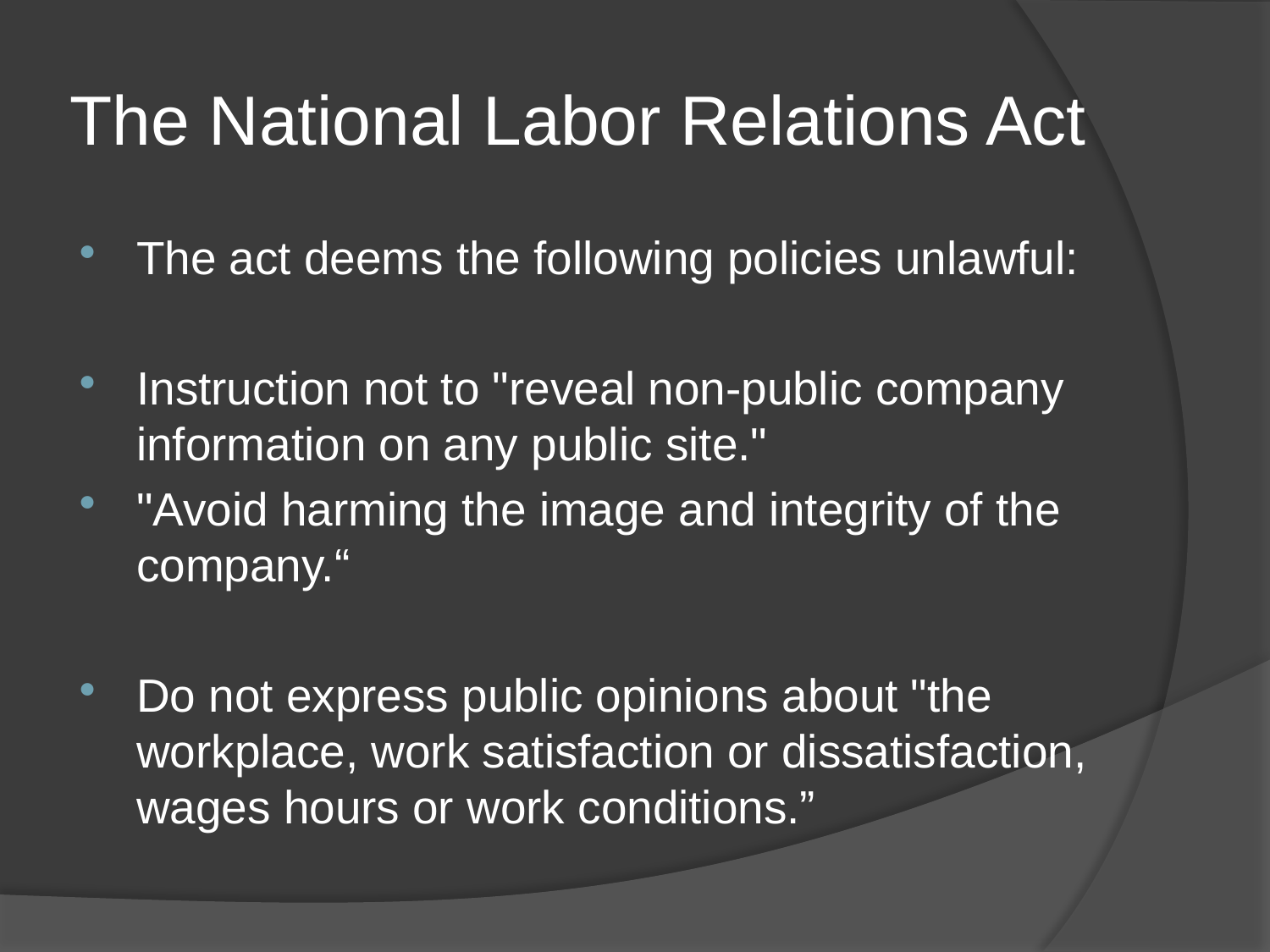

# The National Labor Relations Act
The act deems the following policies unlawful:

Instruction not to "reveal non-public company information on any public site."
"Avoid harming the image and integrity of the company.“

Do not express public opinions about "the workplace, work satisfaction or dissatisfaction, wages hours or work conditions.”